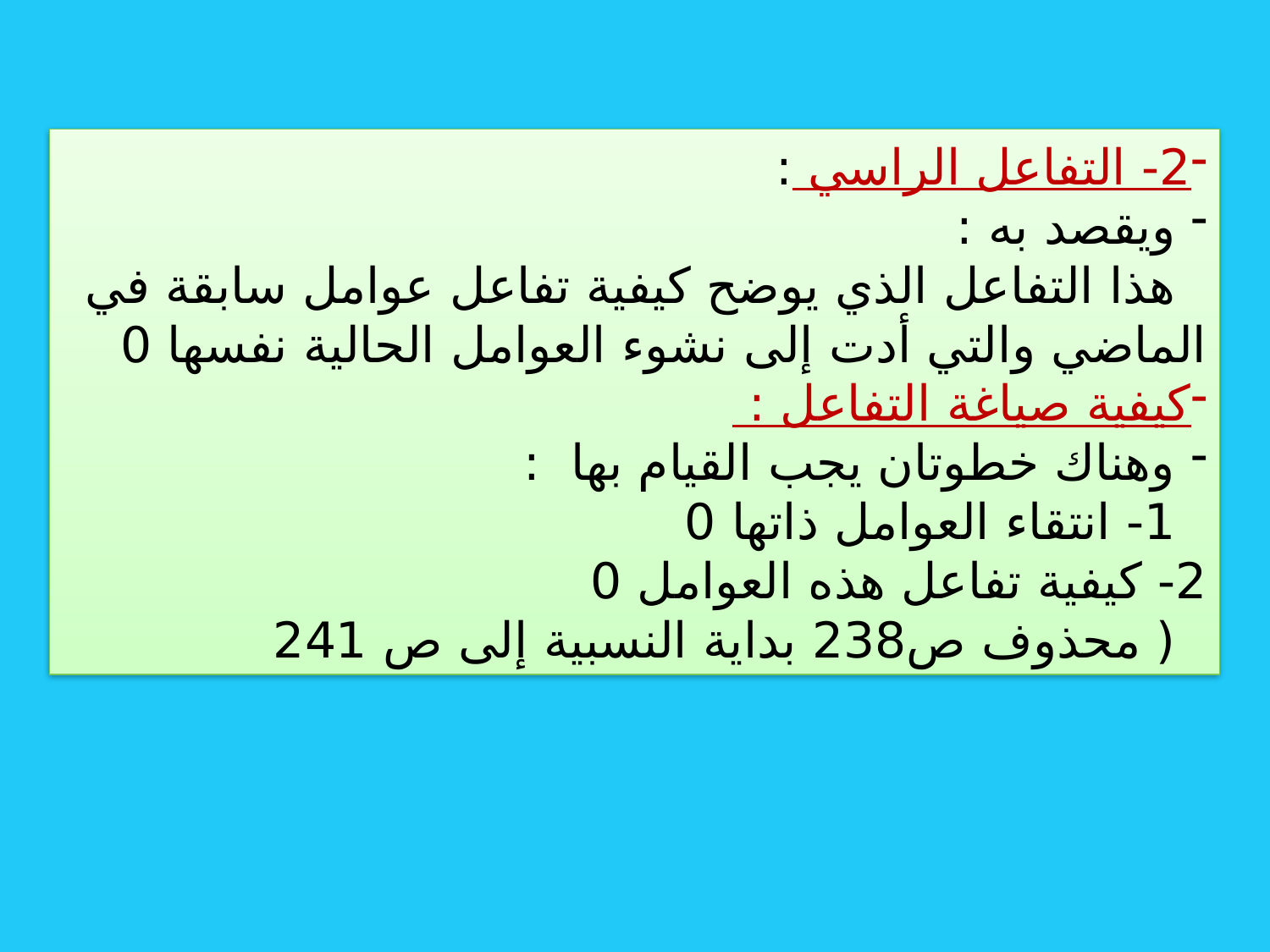

2- التفاعل الراسي :
 ويقصد به :
  هذا التفاعل الذي يوضح كيفية تفاعل عوامل سابقة في الماضي والتي أدت إلى نشوء العوامل الحالية نفسها 0
كيفية صياغة التفاعل :
 وهناك خطوتان يجب القيام بها  :
  1- انتقاء العوامل ذاتها 0
2- كيفية تفاعل هذه العوامل 0
  ( محذوف ص238 بداية النسبية إلى ص 241